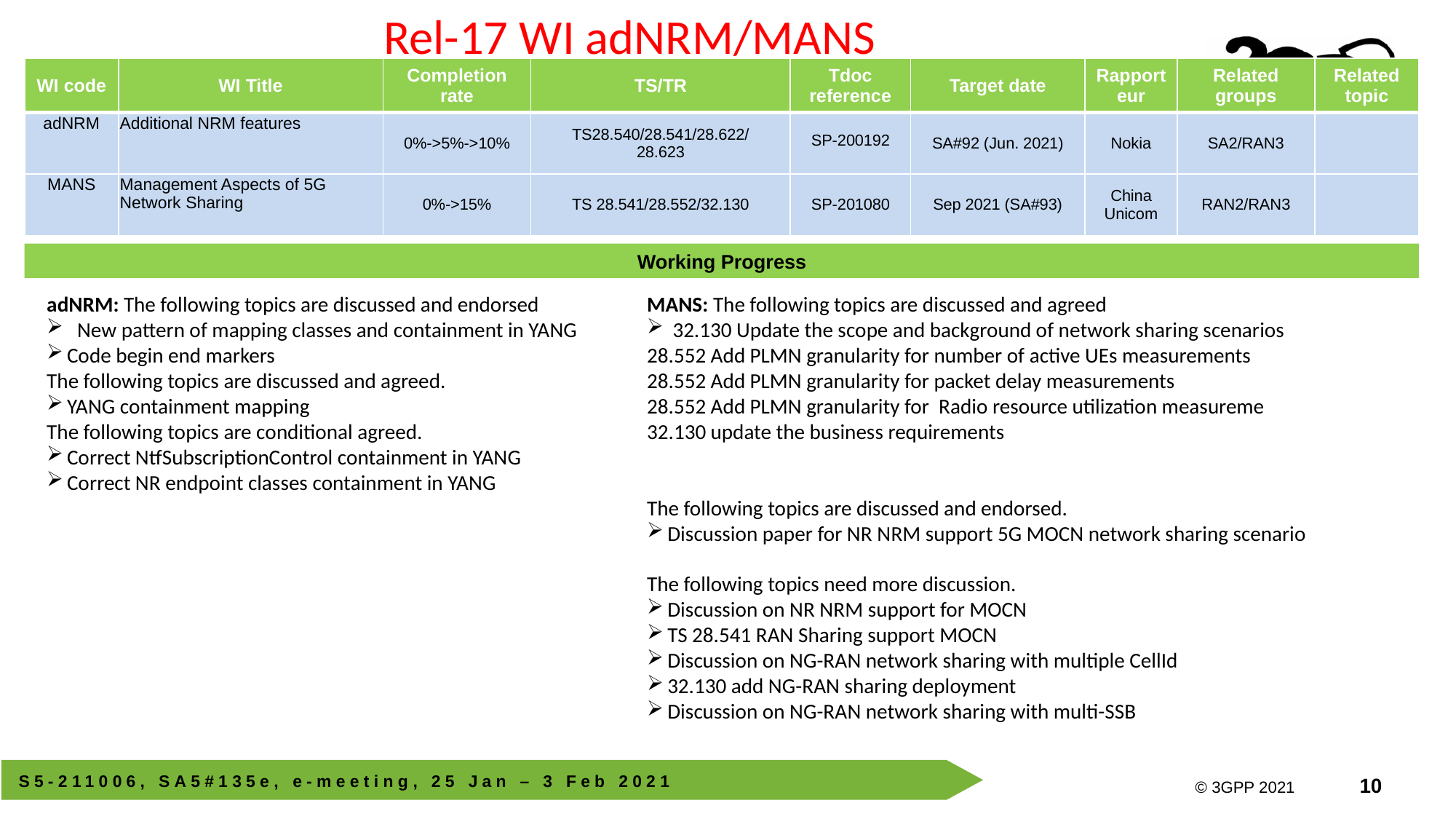

Rel-17 WI adNRM/MANS
| WI code | WI Title | Completion rate | TS/TR | Tdoc reference | Target date | Rapporteur | Related groups | Related topic |
| --- | --- | --- | --- | --- | --- | --- | --- | --- |
| adNRM | Additional NRM features | 0%->5%->10% | TS28.540/28.541/28.622/ 28.623 | SP-200192 | SA#92 (Jun. 2021) | Nokia | SA2/RAN3 |  |
| MANS | Management Aspects of 5G Network Sharing | 0%->15% | TS 28.541/28.552/32.130 | SP-201080 | Sep 2021 (SA#93) | China Unicom | RAN2/RAN3 |  |
Working Progress
adNRM: The following topics are discussed and endorsed
 New pattern of mapping classes and containment in YANG
Code begin end markers
The following topics are discussed and agreed.
YANG containment mapping
The following topics are conditional agreed.
Correct NtfSubscriptionControl containment in YANG
Correct NR endpoint classes containment in YANG

MANS: The following topics are discussed and agreed
32.130 Update the scope and background of network sharing scenarios
28.552 Add PLMN granularity for number of active UEs measurements
28.552 Add PLMN granularity for packet delay measurements
28.552 Add PLMN granularity for  Radio resource utilization measureme
32.130 update the business requirements

The following topics are discussed and endorsed.
Discussion paper for NR NRM support 5G MOCN network sharing scenario

The following topics need more discussion.
Discussion on NR NRM support for MOCN
TS 28.541 RAN Sharing support MOCN
Discussion on NG-RAN network sharing with multiple CellId
32.130 add NG-RAN sharing deployment
Discussion on NG-RAN network sharing with multi-SSB